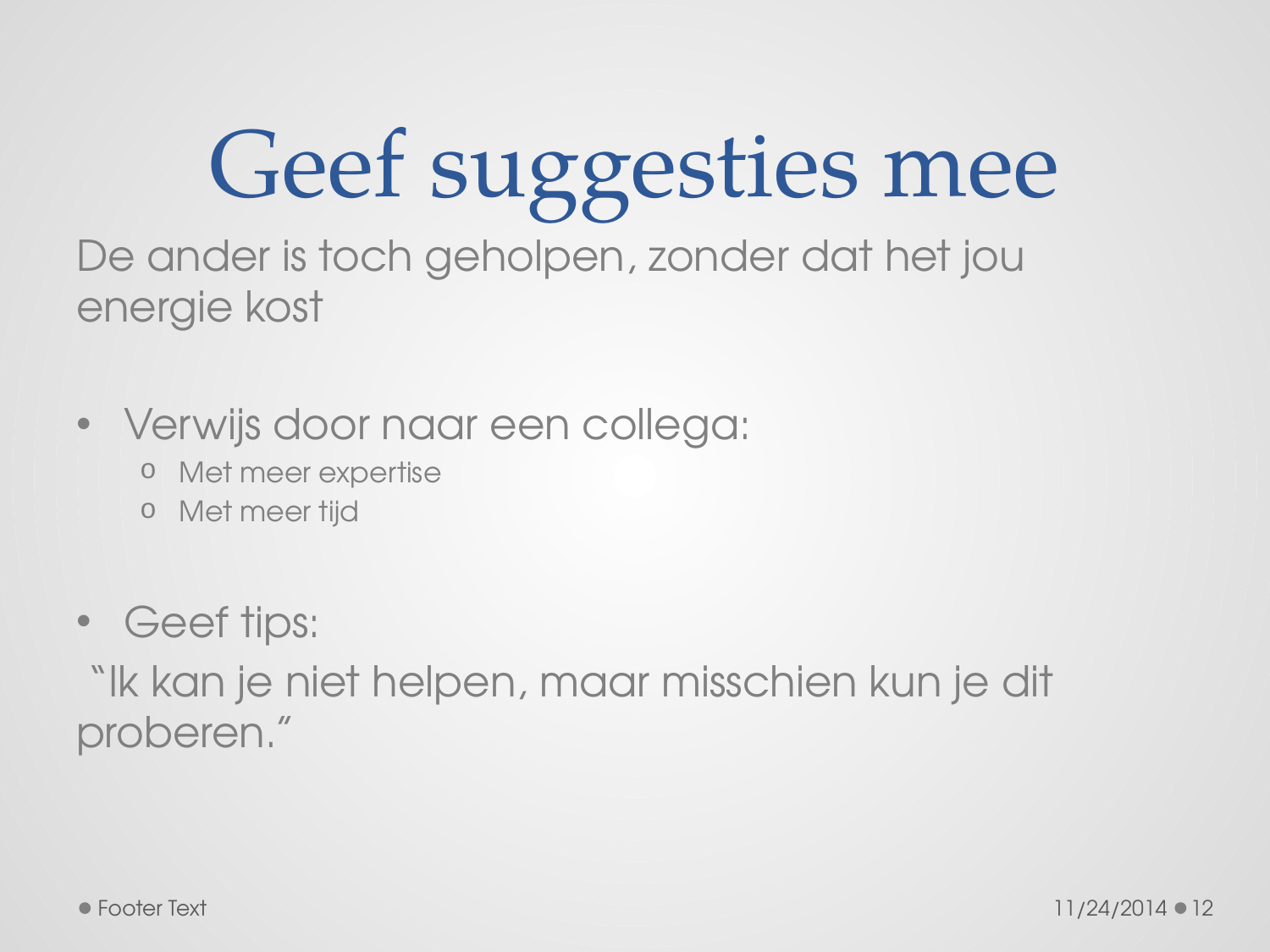

# Geef suggesties mee
De ander is toch geholpen, zonder dat het jou energie kost

Verwijs door naar een collega:
Met meer expertise
Met meer tijd

Geef tips:
 “Ik kan je niet helpen, maar misschien kun je dit proberen.”

Footer Text
11/24/2014
12